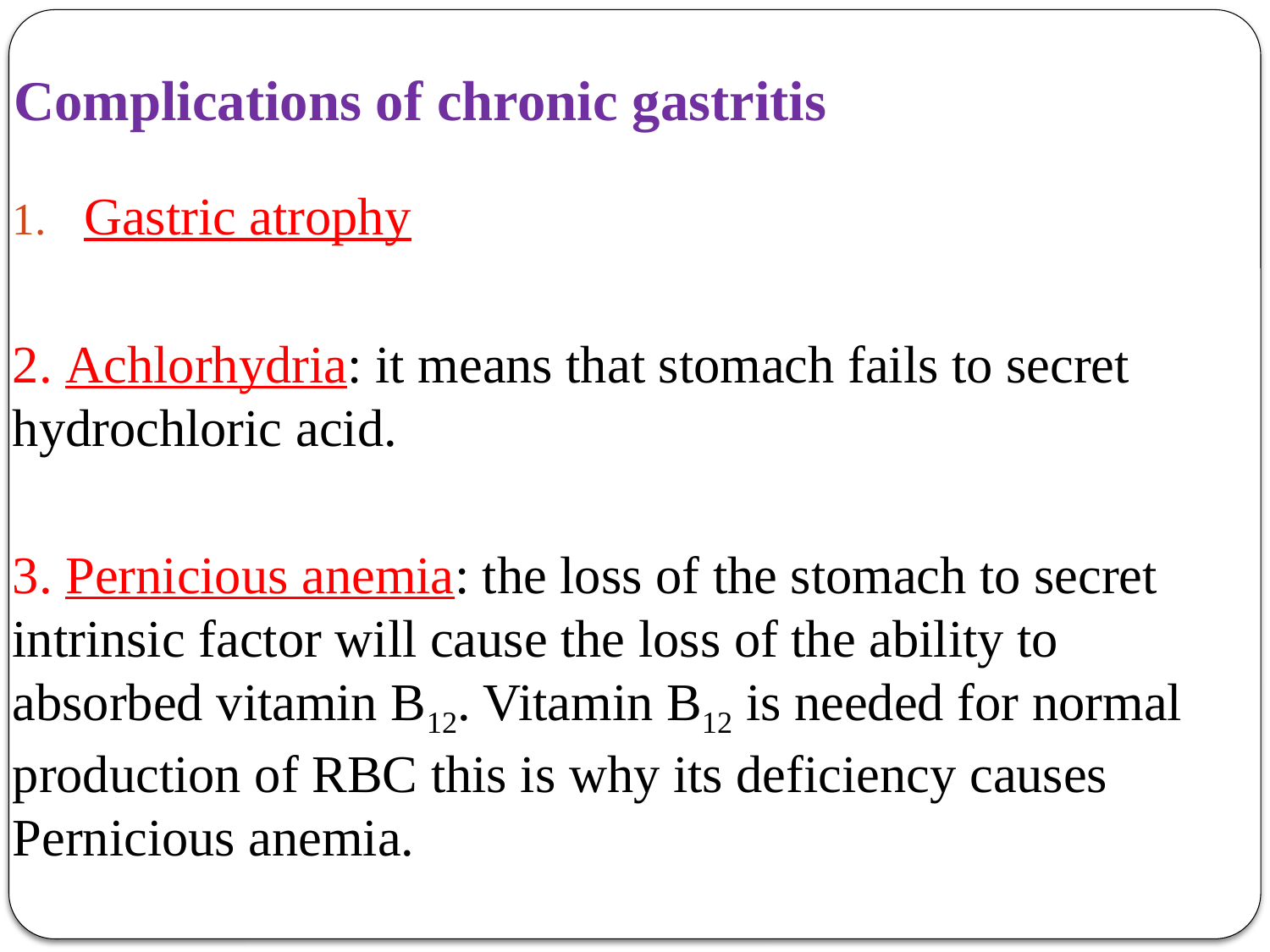

# Complications of chronic gastritis
Gastric atrophy

2. Achlorhydria: it means that stomach fails to secret hydrochloric acid.

3. Pernicious anemia: the loss of the stomach to secret intrinsic factor will cause the loss of the ability to absorbed vitamin B12. Vitamin B12 is needed for normal production of RBC this is why its deficiency causes Pernicious anemia.